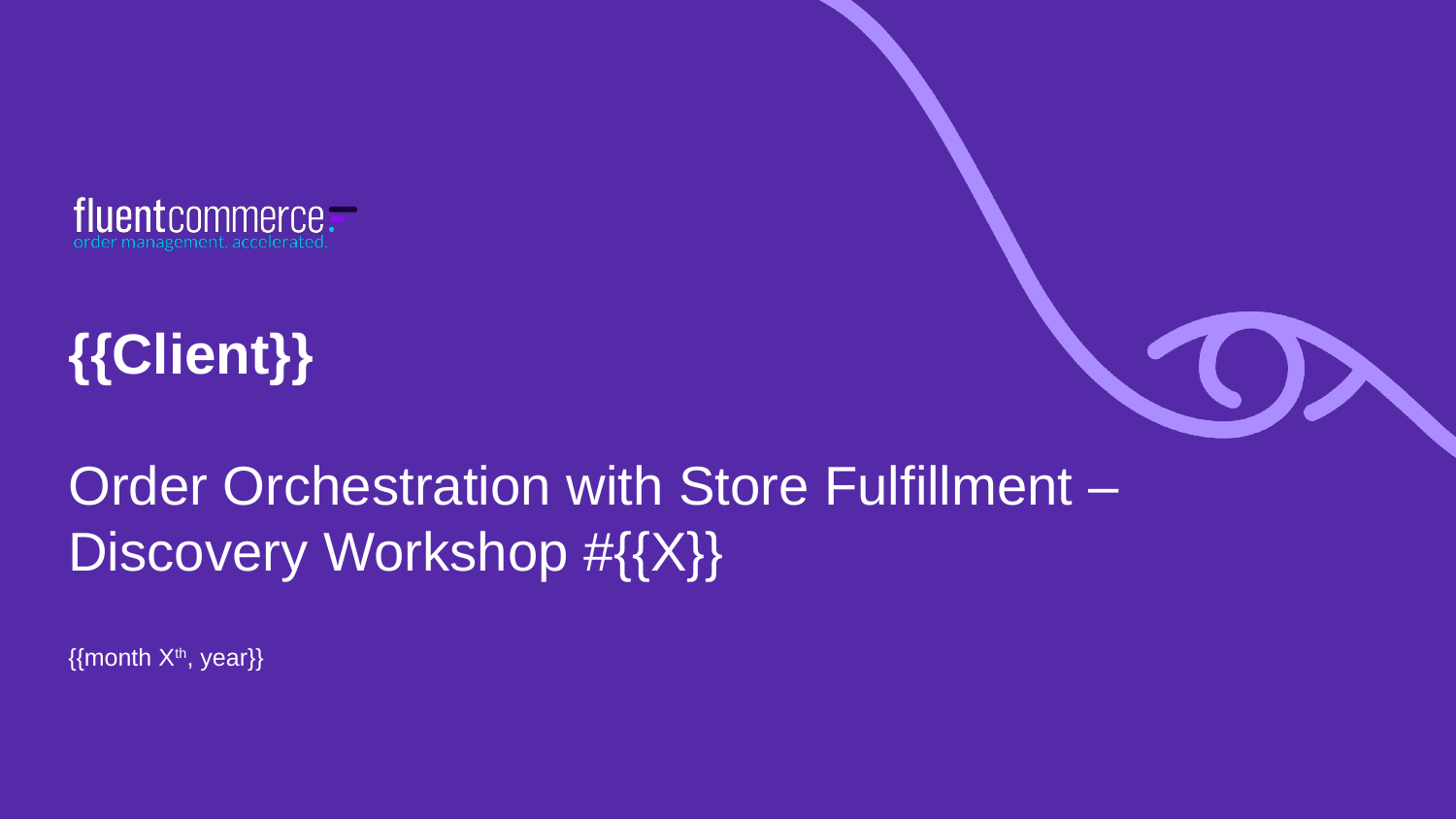

{{Client}}

Order Orchestration with Store Fulfillment –
Discovery Workshop #{{X}}
{{month Xth, year}}